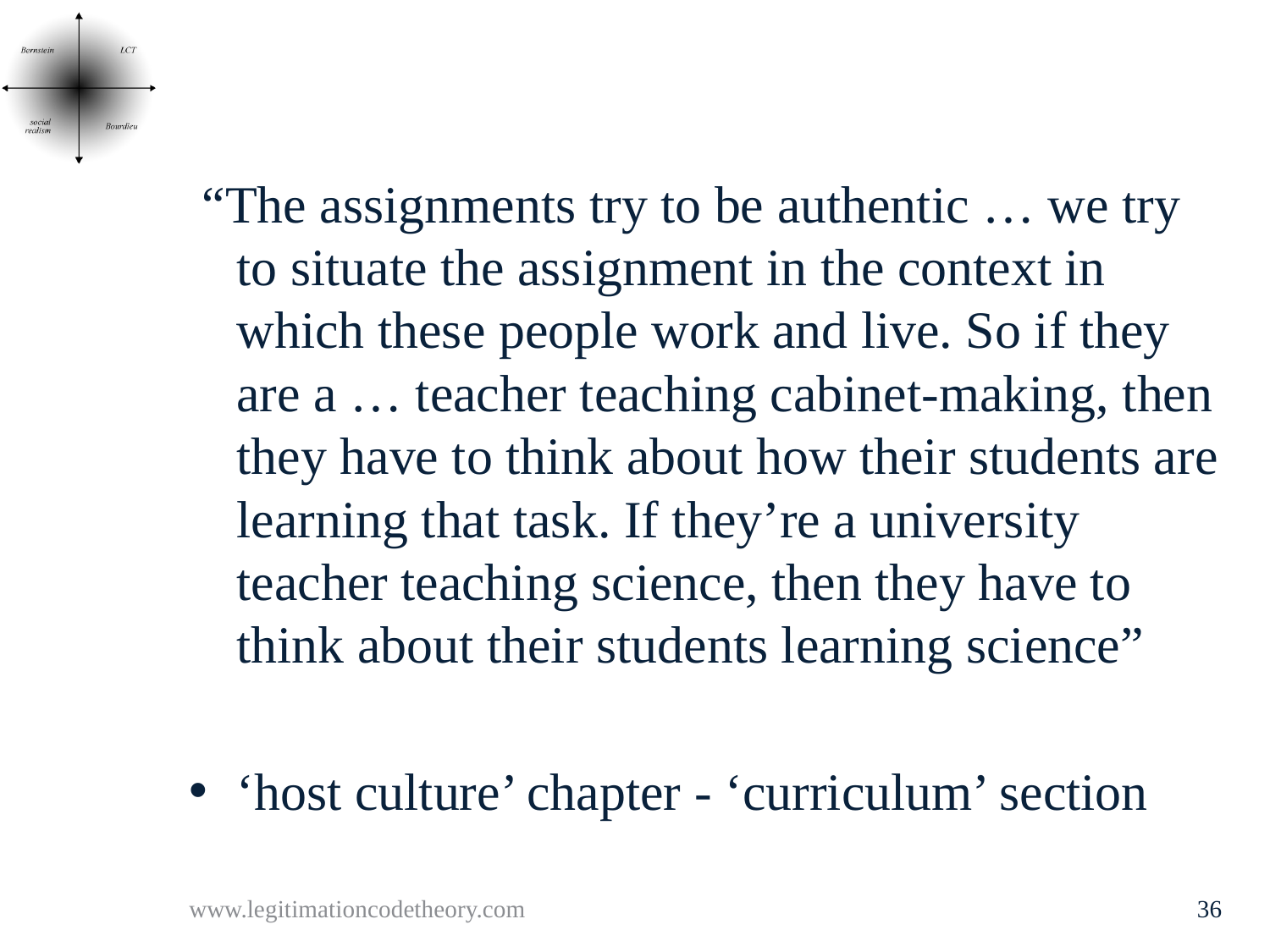

#
 “The assignments try to be authentic … we try to situate the assignment in the context in which these people work and live. So if they are a … teacher teaching cabinet-making, then they have to think about how their students are learning that task. If they’re a university teacher teaching science, then they have to think about their students learning science”

‘host culture’ chapter - ‘curriculum’ section

www.legitimationcodetheory.com
36